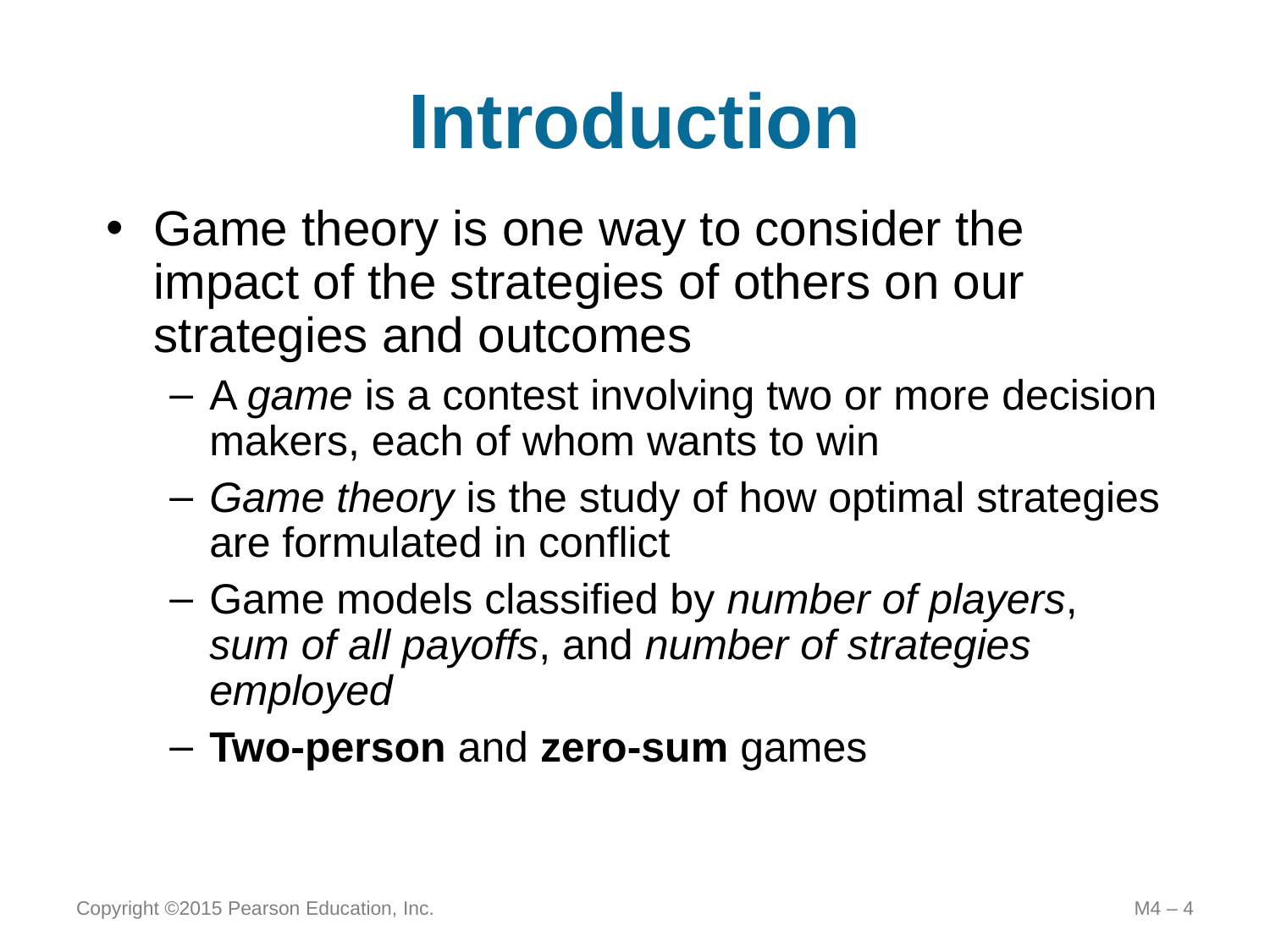

# Introduction
Game theory is one way to consider the impact of the strategies of others on our strategies and outcomes
A game is a contest involving two or more decision makers, each of whom wants to win
Game theory is the study of how optimal strategies are formulated in conflict
Game models classified by number of players, sum of all payoffs, and number of strategies employed
Two-person and zero-sum games
Copyright ©2015 Pearson Education, Inc.
M4 – 4